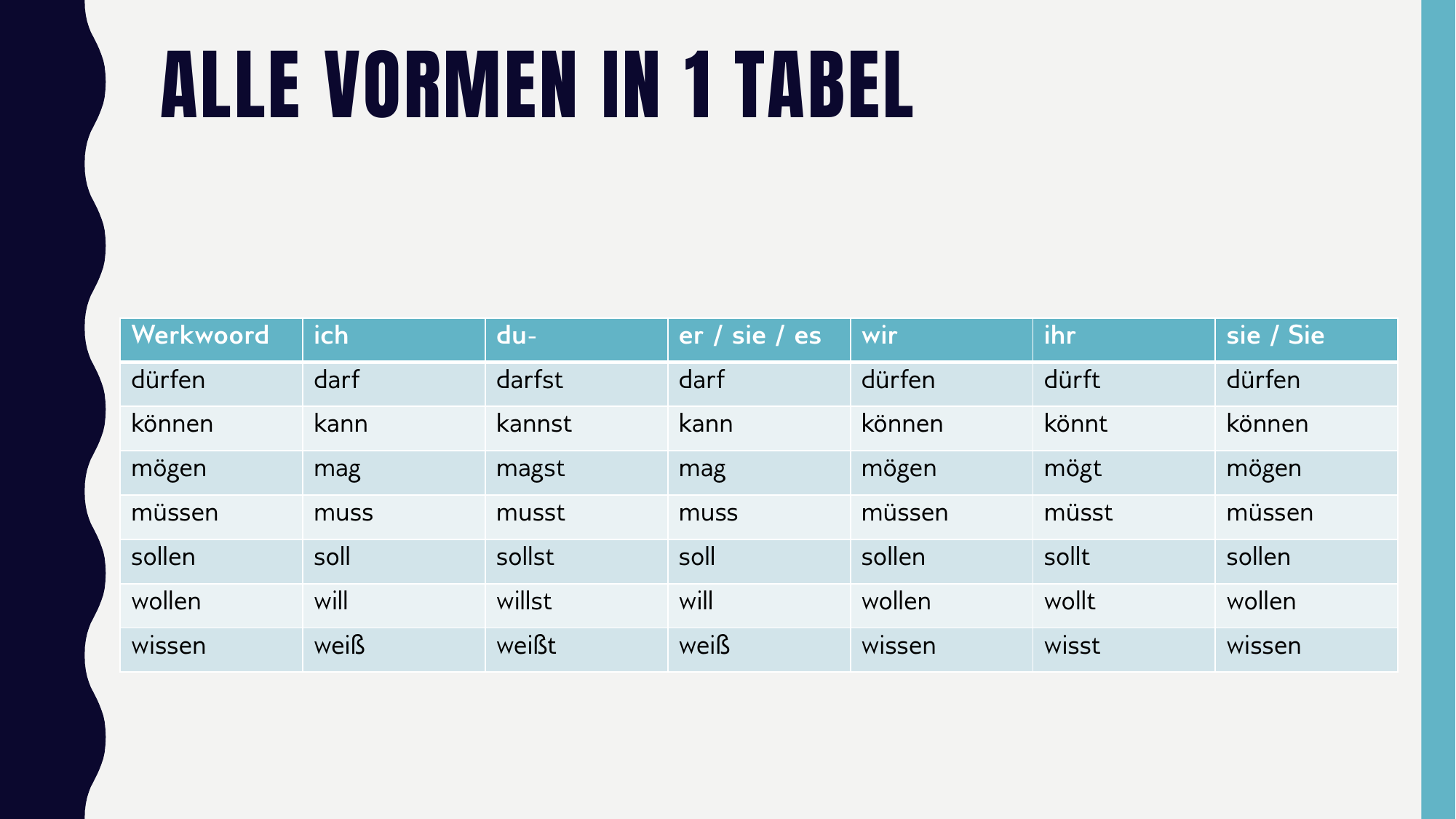

# Alle vormen in 1 tabel
| Werkwoord | ich | du- | er / sie / es | wir | ihr | sie / Sie |
| --- | --- | --- | --- | --- | --- | --- |
| dürfen | darf | darfst | darf | dürfen | dürft | dürfen |
| können | kann | kannst | kann | können | könnt | können |
| mögen | mag | magst | mag | mögen | mögt | mögen |
| müssen | muss | musst | muss | müssen | müsst | müssen |
| sollen | soll | sollst | soll | sollen | sollt | sollen |
| wollen | will | willst | will | wollen | wollt | wollen |
| wissen | weiß | weißt | weiß | wissen | wisst | wissen |